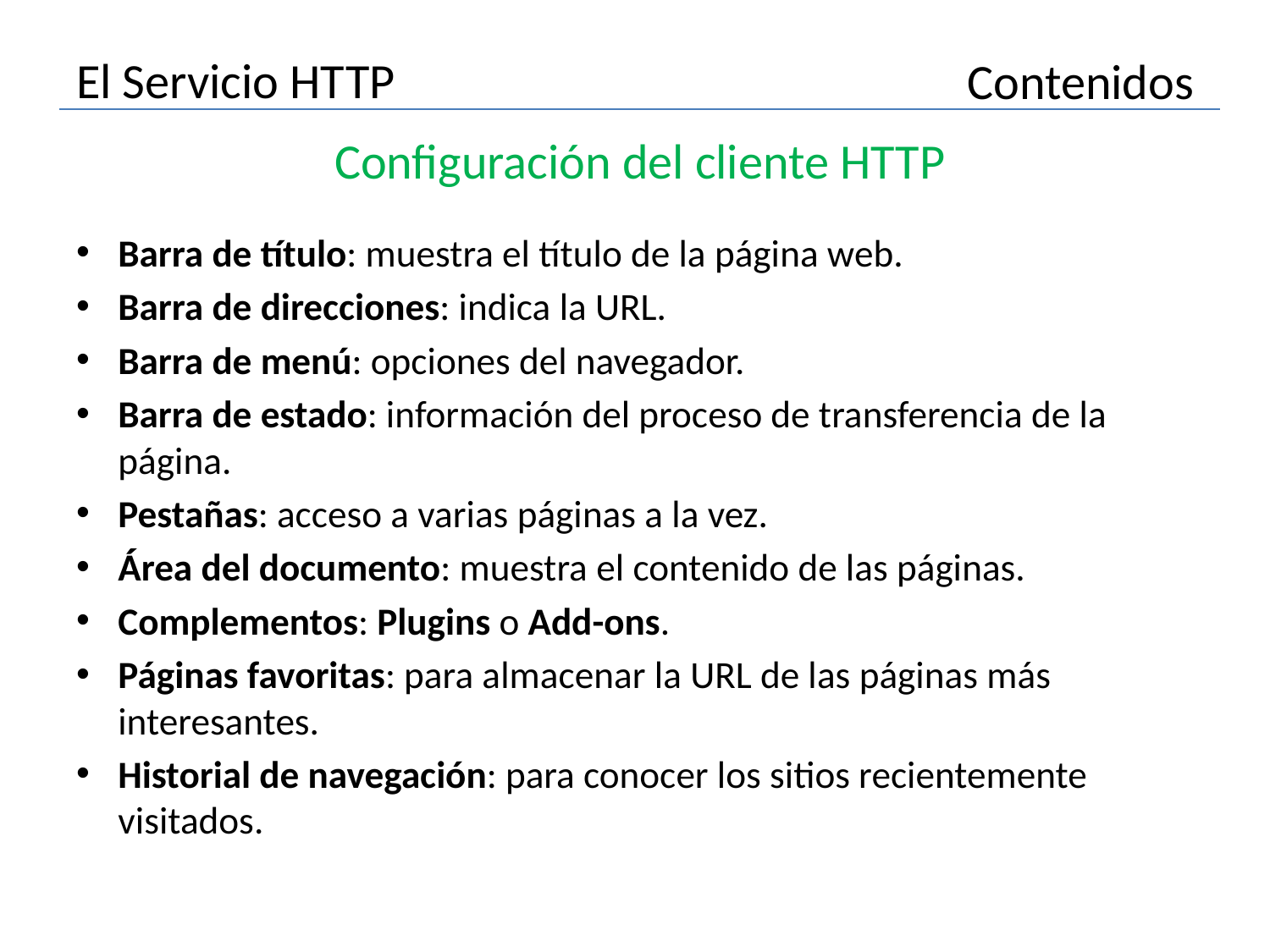

# El Servicio HTTP
Contenidos
Configuración del cliente HTTP
Barra de título: muestra el título de la página web.
Barra de direcciones: indica la URL.
Barra de menú: opciones del navegador.
Barra de estado: información del proceso de transferencia de la página.
Pestañas: acceso a varias páginas a la vez.
Área del documento: muestra el contenido de las páginas.
Complementos: Plugins o Add-ons.
Páginas favoritas: para almacenar la URL de las páginas más interesantes.
Historial de navegación: para conocer los sitios recientemente visitados.